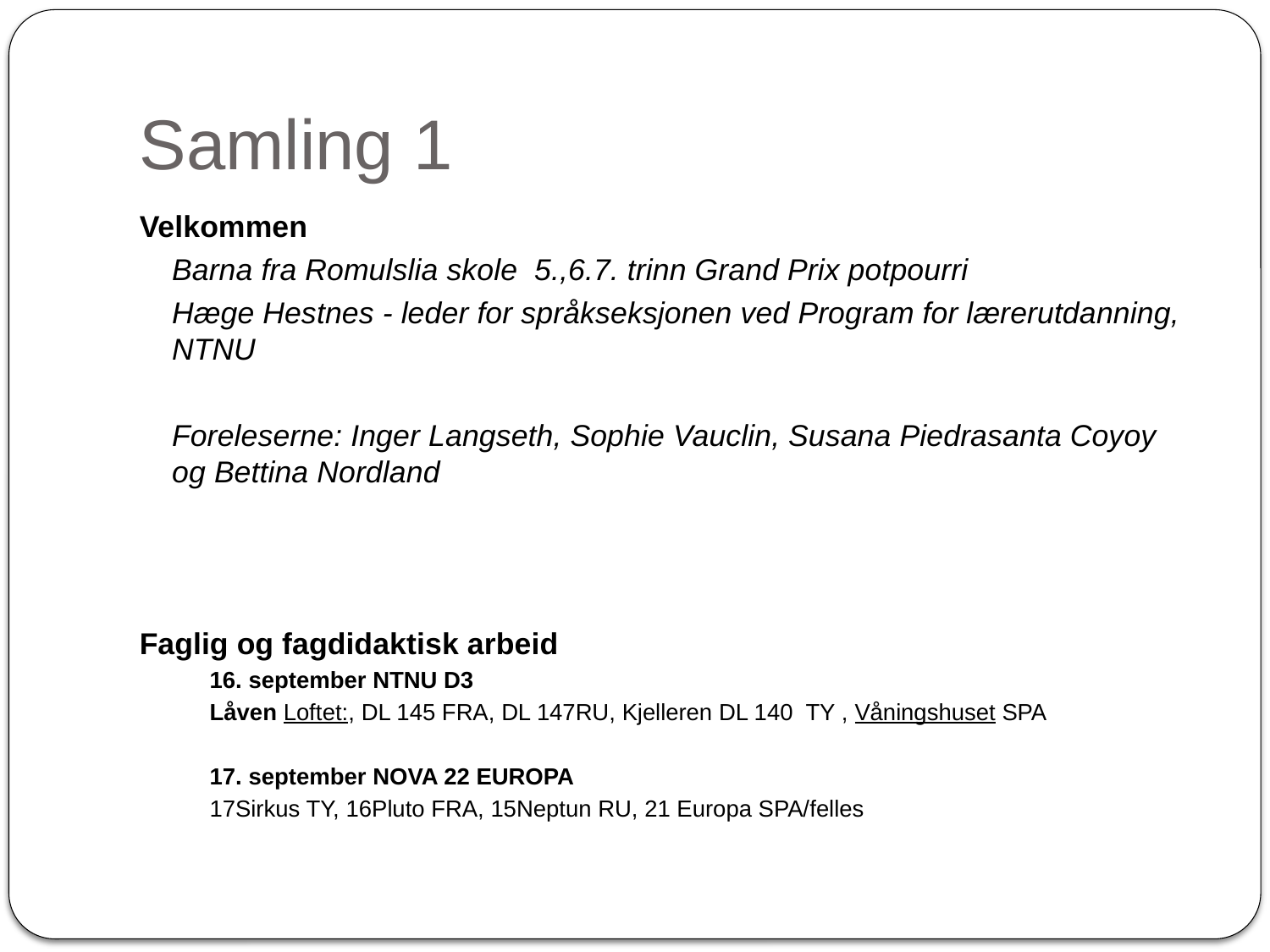

# Samling 1
Velkommen
	Barna fra Romulslia skole  5.,6.7. trinn Grand Prix potpourri
	Hæge Hestnes - leder for språkseksjonen ved Program for lærerutdanning, NTNU

	Foreleserne: Inger Langseth, Sophie Vauclin, Susana Piedrasanta Coyoy og Bettina Nordland

Faglig og fagdidaktisk arbeid
16. september NTNU D3
Låven Loftet:, DL 145 FRA, DL 147RU, Kjelleren DL 140  TY , Våningshuset SPA

17. september NOVA 22 EUROPA
17Sirkus TY, 16Pluto FRA, 15Neptun RU, 21 Europa SPA/felles